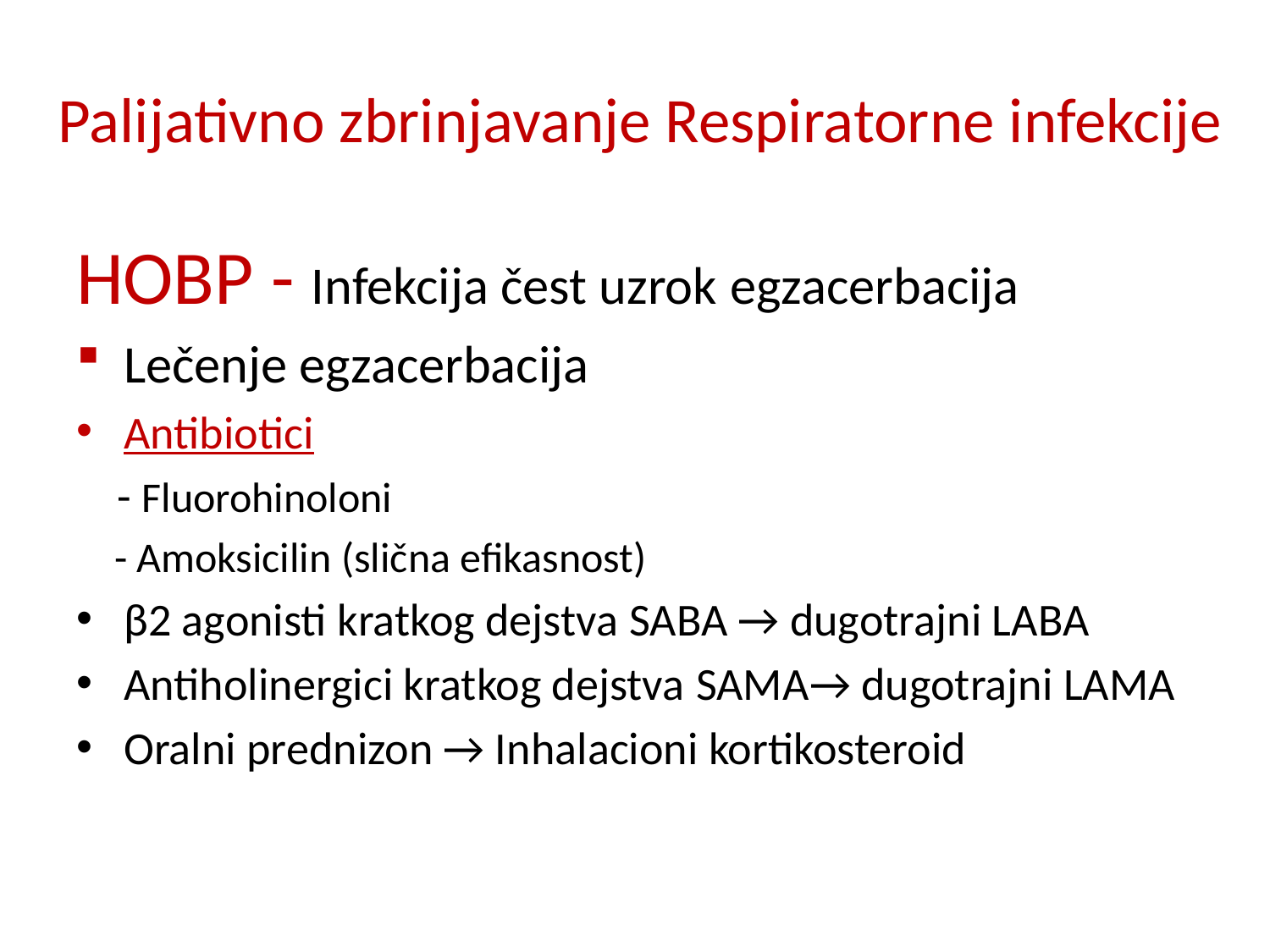

# Palijativno zbrinjavanje Respiratorne infekcije
HOBP - Infekcija čest uzrok egzacerbacija
Lečenje egzacerbacija
Antibiotici
    - Fluorohinoloni
    - Amoksicilin (slična efikasnost)
β2 agonisti kratkog dejstva SABA → dugotrajni LABA
Antiholinergici kratkog dejstva SAMA→ dugotrajni LAMA
Oralni prednizon → Inhalacioni kortikosteroid